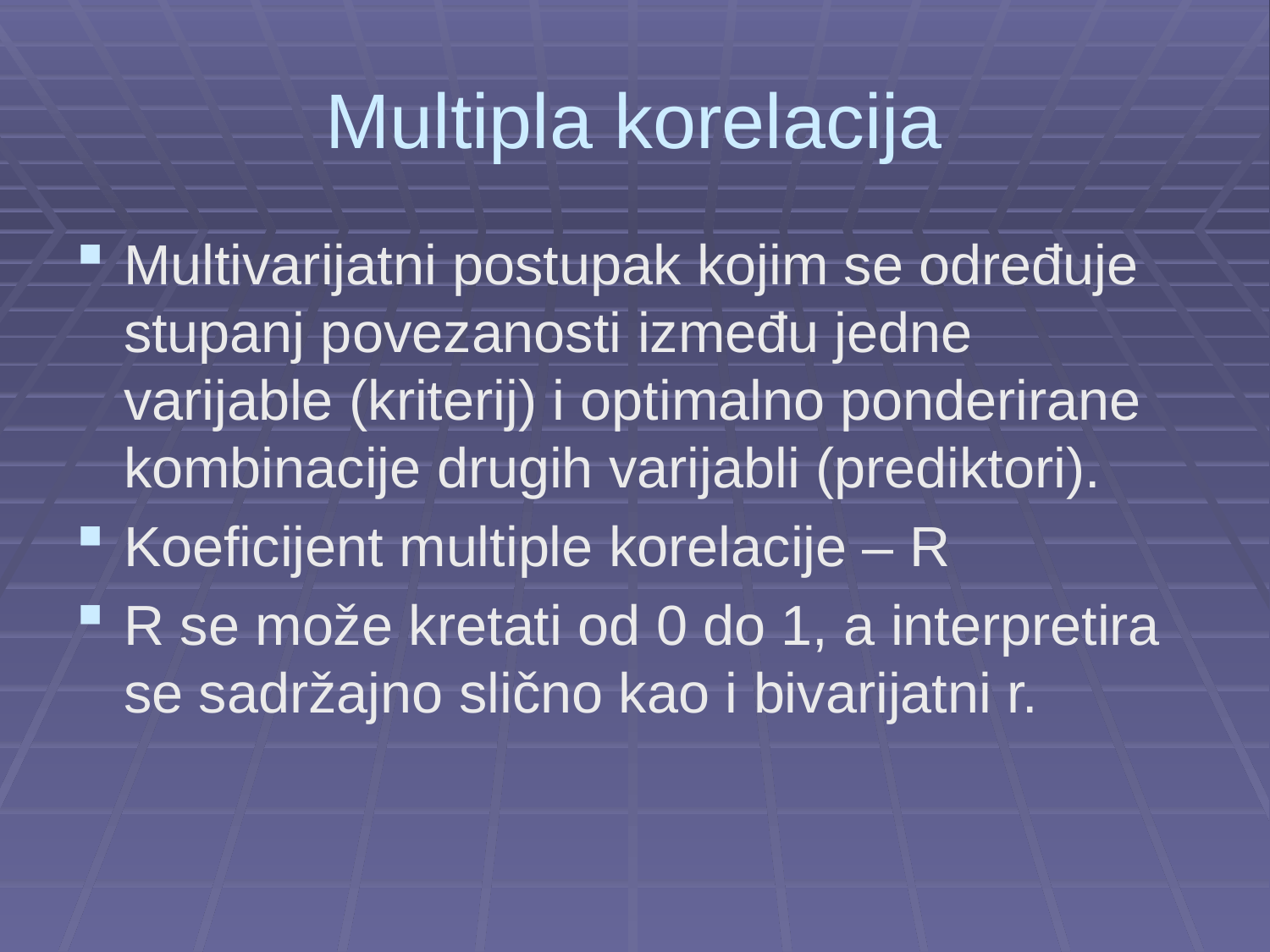

# Multipla korelacija
Multivarijatni postupak kojim se određuje stupanj povezanosti između jedne varijable (kriterij) i optimalno ponderirane kombinacije drugih varijabli (prediktori).
Koeficijent multiple korelacije – R
R se može kretati od 0 do 1, a interpretira se sadržajno slično kao i bivarijatni r.